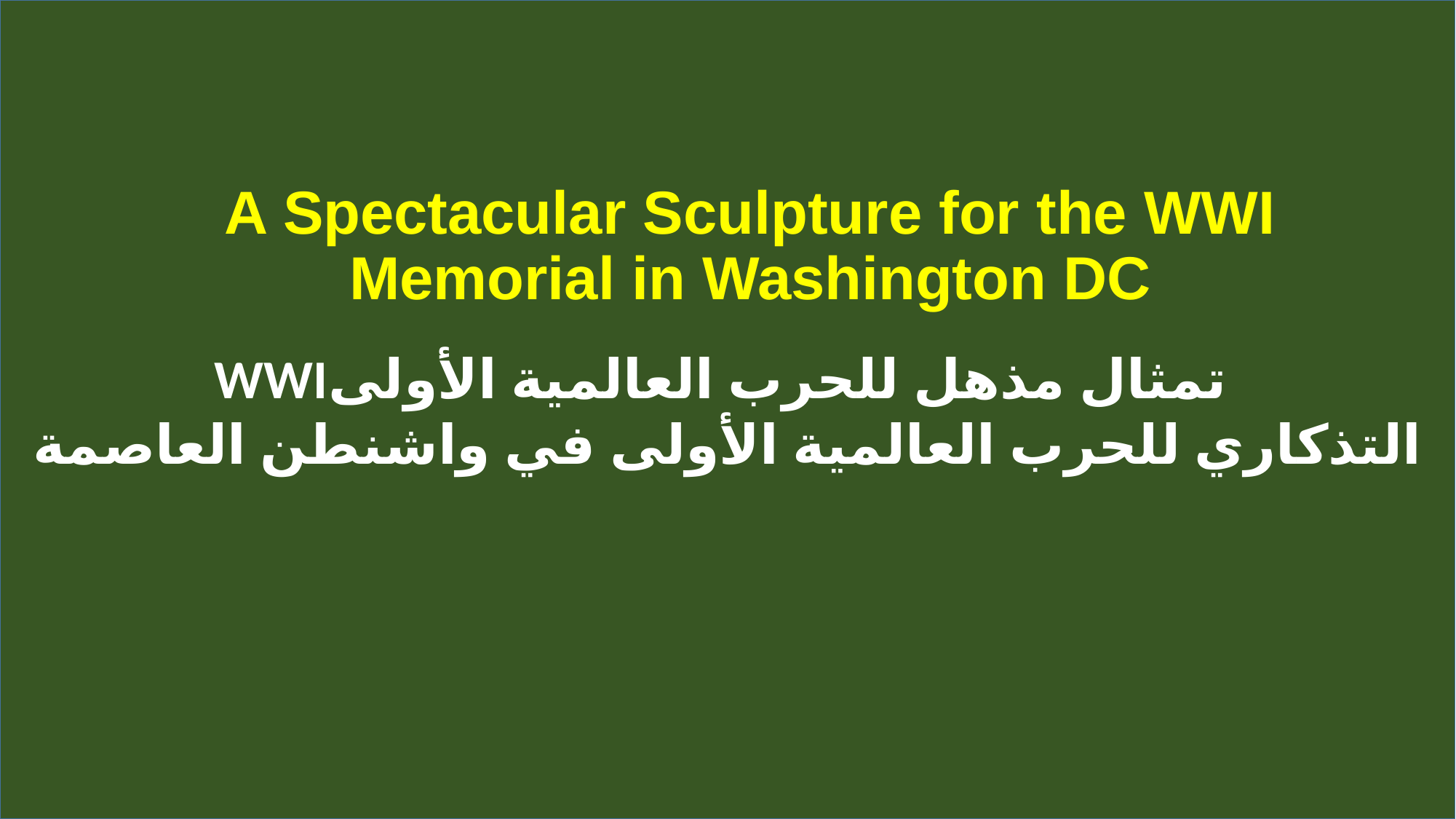

WWIتمثال مذهل للحرب العالمية الأولى
التذكاري للحرب العالمية الأولى في واشنطن العاصمة
# A Spectacular Sculpture for the WWI Memorial in Washington DC